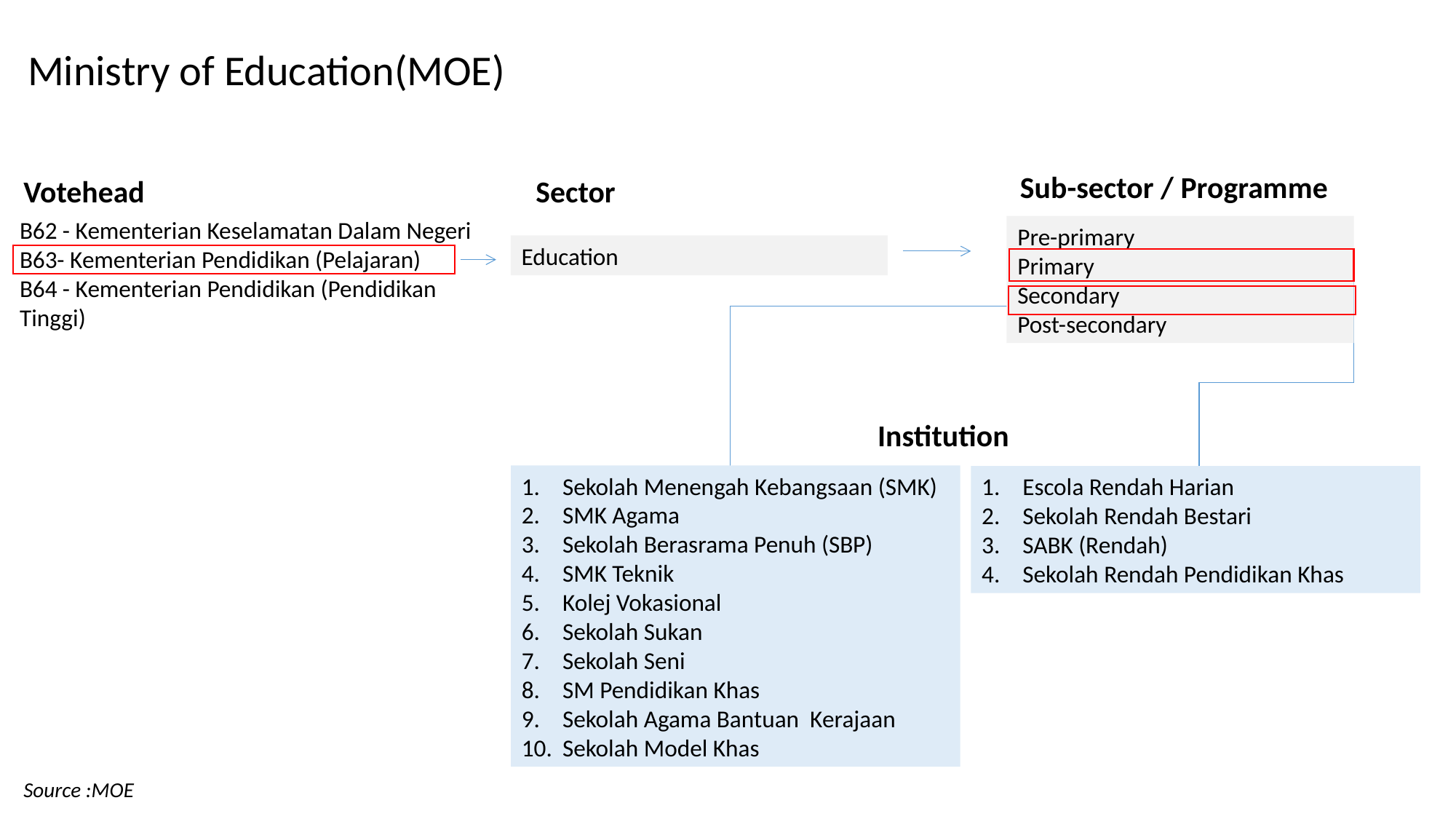

Ministry of Education(MOE)
Sub-sector / Programme
Votehead
Sector
B62 - Kementerian Keselamatan Dalam Negeri
B63- Kementerian Pendidikan (Pelajaran)
B64 - Kementerian Pendidikan (Pendidikan Tinggi)
Pre-primary
Primary
Secondary
Post-secondary
Education

Institution
Sekolah Menengah Kebangsaan (SMK)
SMK Agama
Sekolah Berasrama Penuh (SBP)
SMK Teknik
Kolej Vokasional
Sekolah Sukan
Sekolah Seni
SM Pendidikan Khas
Sekolah Agama Bantuan  Kerajaan
Sekolah Model Khas
Escola Rendah Harian
Sekolah Rendah Bestari
SABK (Rendah)
Sekolah Rendah Pendidikan Khas
Source :MOE